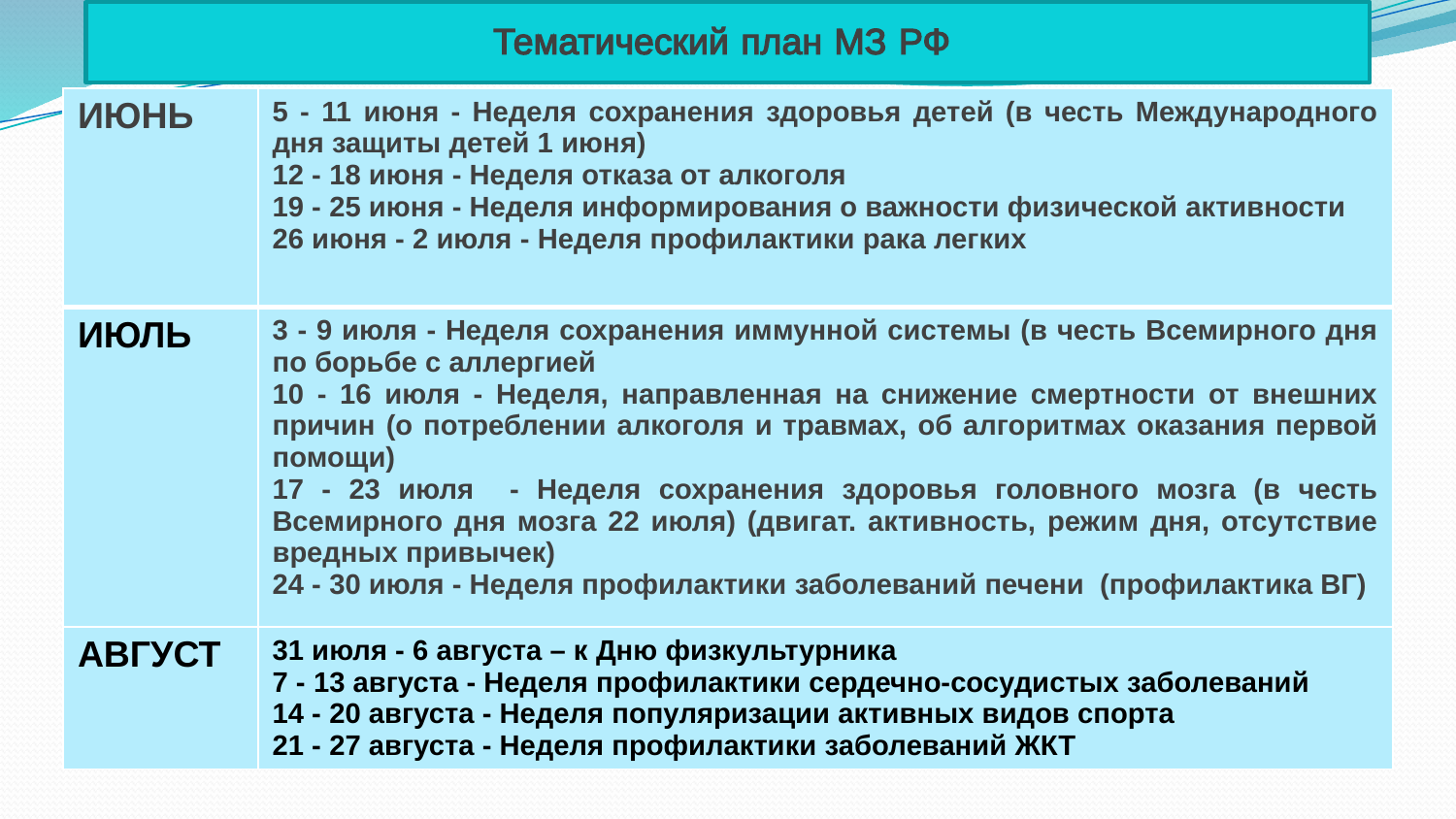

#
Тематический план МЗ РФ

| ИЮНЬ | 5 - 11 июня - Неделя сохранения здоровья детей (в честь Международного дня защиты детей 1 июня) 12 - 18 июня - Неделя отказа от алкоголя 19 - 25 июня - Неделя информирования о важности физической активности 26 июня - 2 июля - Неделя профилактики рака легких |
| --- | --- |
| ИЮЛЬ | 3 - 9 июля - Неделя сохранения иммунной системы (в честь Всемирного дня по борьбе с аллергией 10 - 16 июля - Неделя, направленная на снижение смертности от внешних причин (о потреблении алкоголя и травмах, об алгоритмах оказания первой помощи) 17 - 23 июля - Неделя сохранения здоровья головного мозга (в честь Всемирного дня мозга 22 июля) (двигат. активность, режим дня, отсутствие вредных привычек) 24 - 30 июля - Неделя профилактики заболеваний печени (профилактика ВГ) |
| АВГУСТ | 31 июля - 6 августа – к Дню физкультурника 7 - 13 августа - Неделя профилактики сердечно-сосудистых заболеваний 14 - 20 августа - Неделя популяризации активных видов спорта 21 - 27 августа - Неделя профилактики заболеваний ЖКТ |